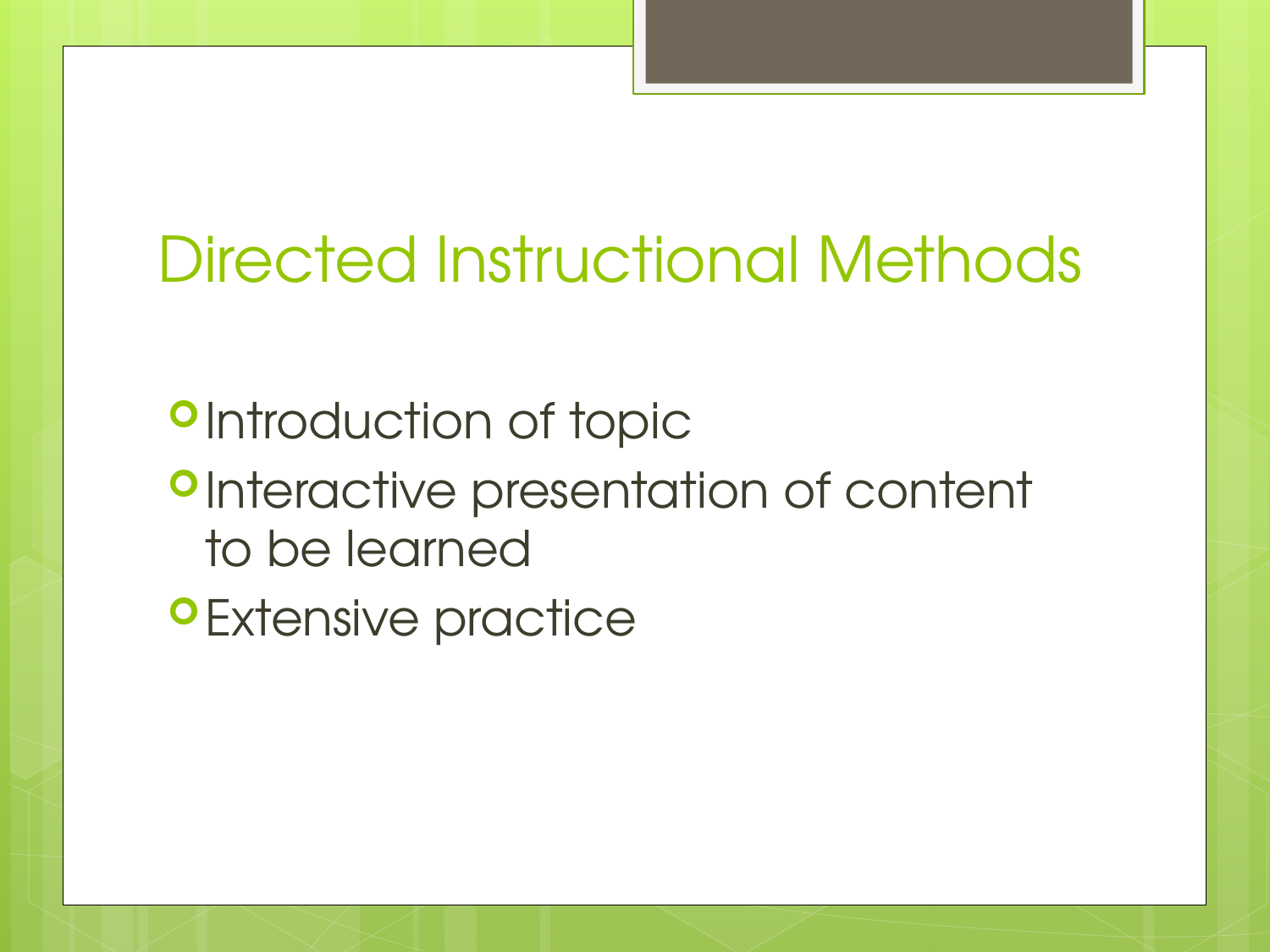

# Directed Instructional Methods

Introduction of topic
Interactive presentation of content to be learned
Extensive practice